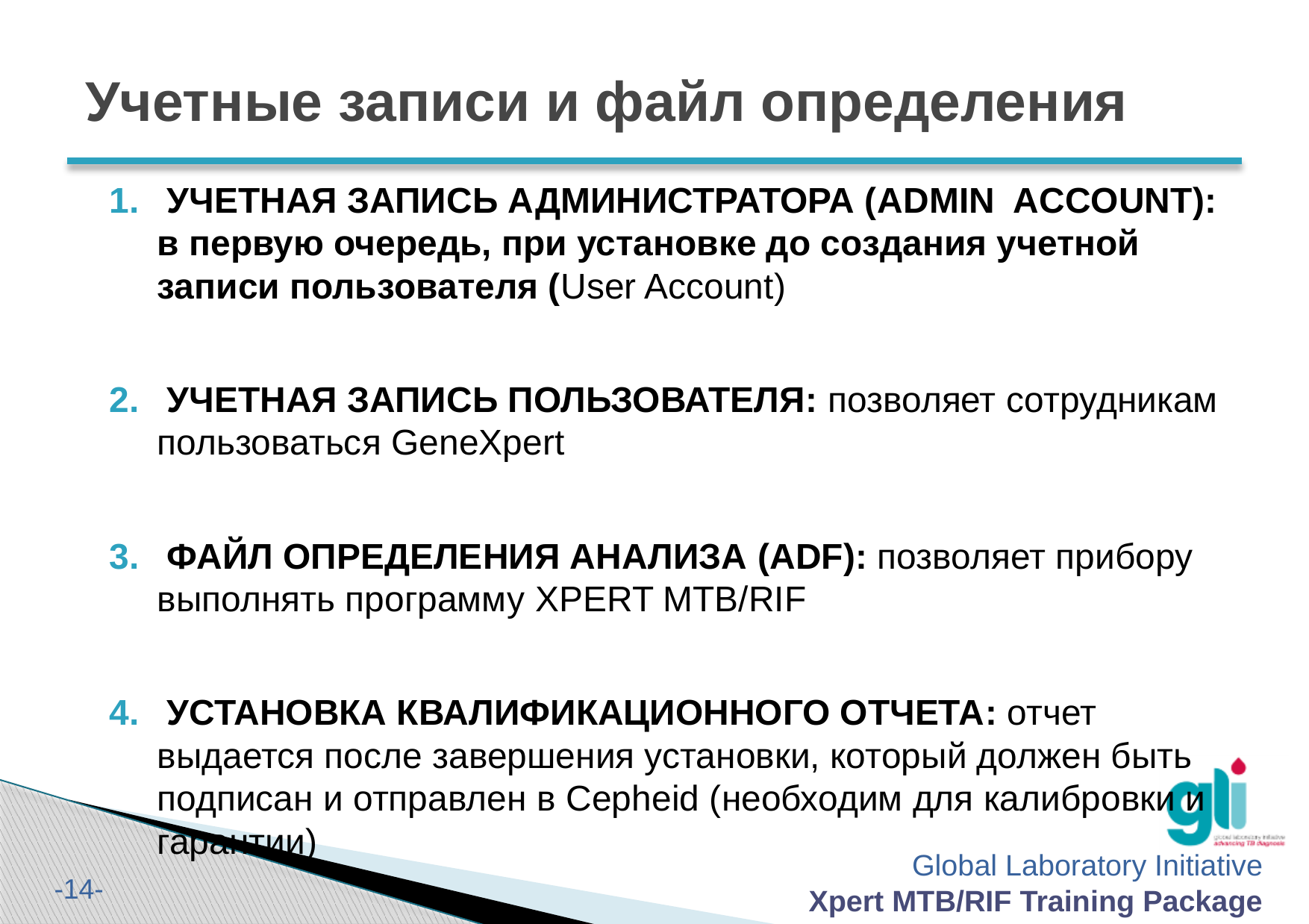

# Учетные записи и файл определения
 УЧЕТНАЯ ЗАПИСЬ АДМИНИСТРАТОРА (ADMIN  ACCOUNT): в первую очередь, при установке до создания учетной записи пользователя (User Account)

 УЧЕТНАЯ ЗАПИСЬ ПОЛЬЗОВАТЕЛЯ: позволяет сотрудникам пользоваться GeneXpert

 ФАЙЛ ОПРЕДЕЛЕНИЯ АНАЛИЗА (ADF): позволяет прибору выполнять программу XPERT MTB/RIF

 УСТАНОВКА КВАЛИФИКАЦИОННОГО ОТЧЕТА: отчет выдается после завершения установки, который должен быть подписан и отправлен в Cepheid (необходим для калибровки и гарантии)